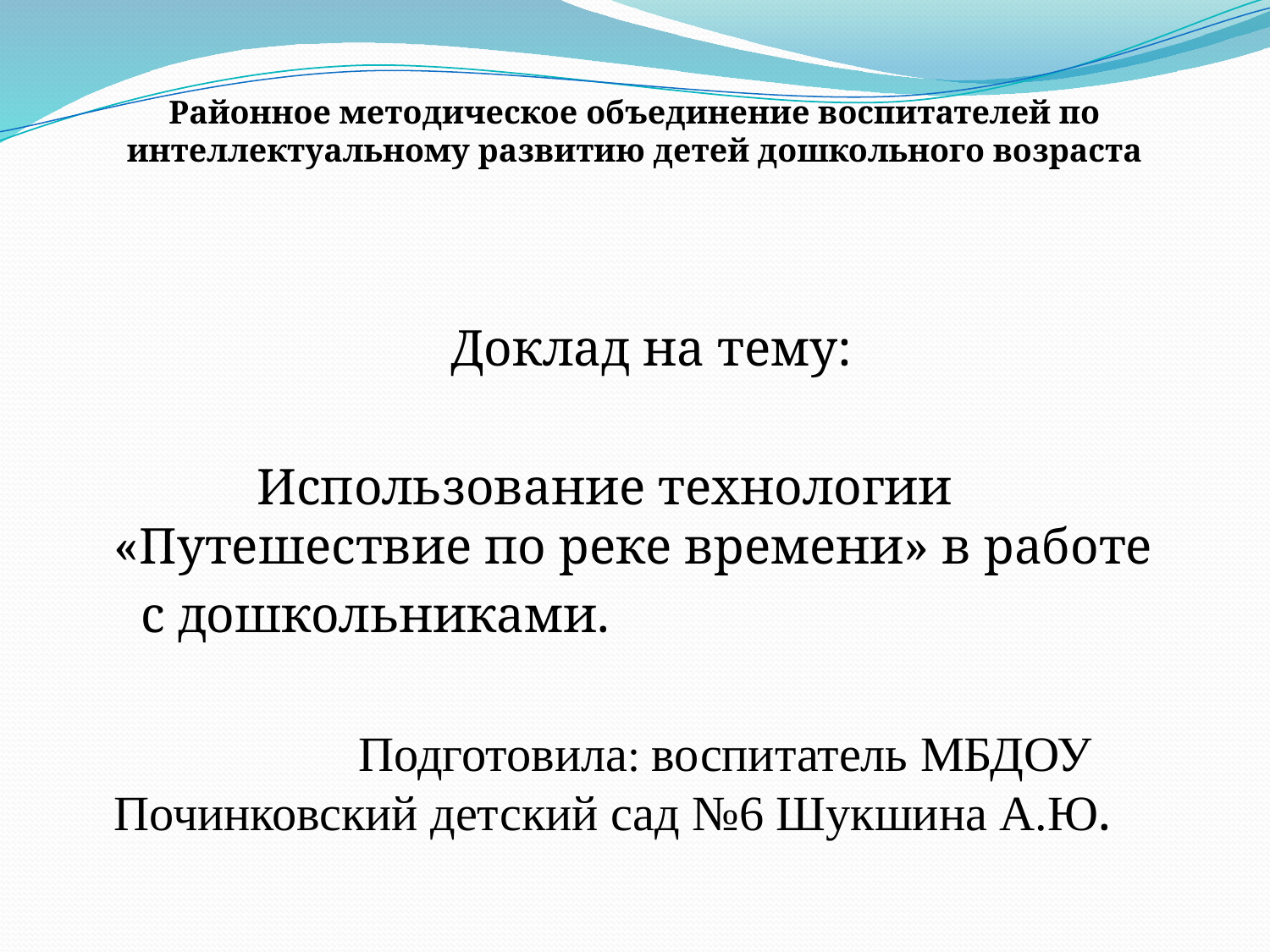

Районное методическое объединение воспитателей по интеллектуальному развитию детей дошкольного возраста

                             Доклад на тему:

              Использование технологии                   «Путешествие по реке времени» в работе
     с дошкольниками.

                       Подготовила: воспитатель МБДОУ Починковский детский сад №6 Шукшина А.Ю.